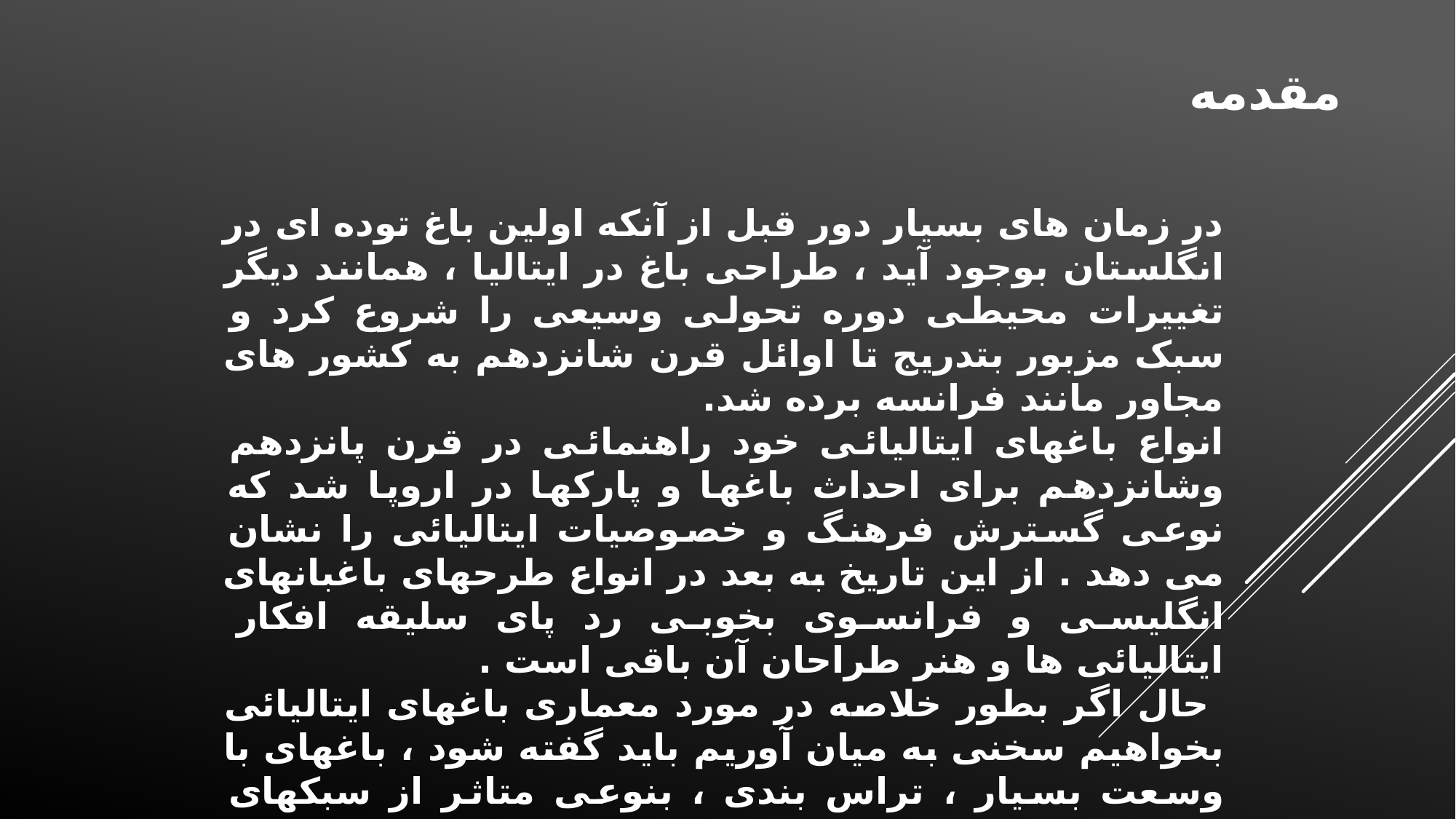

مقدمه
در زمان های بسیار دور قبل از آنکه اولین باغ توده ای در انگلستان بوجود آید ، طراحی باغ در ایتالیا ، همانند دیگر تغییرات محیطی دوره تحولی وسیعی را شروع کرد و سبک مزبور بتدریج تا اوائل قرن شانزدهم به کشور های مجاور مانند فرانسه برده شد.
انواع باغهای ایتالیائی خود راهنمائی در قرن پانزدهم وشانزدهم برای احداث باغها و پارکها در اروپا شد که نوعی گسترش فرهنگ و خصوصیات ایتالیائی را نشان می دهد . از این تاریخ به بعد در انواع طرحهای باغبانهای انگلیسی و فرانسوی بخوبی رد پای سلیقه افکار ایتالیائی ها و هنر طراحان آن باقی است .
 حال اگر بطور خلاصه در مورد معماری باغهای ایتالیائی بخواهیم سخنی به میان آوریم باید گفته شود ، باغهای با وسعت بسیار ، تراس بندی ، بنوعی متاثر از سبکهای معماری همراه با مجسمه ها ، درختان ، درختچه های دائمی و گلکاری های حاشیه ای در فضای باز مرسوم شده بود.